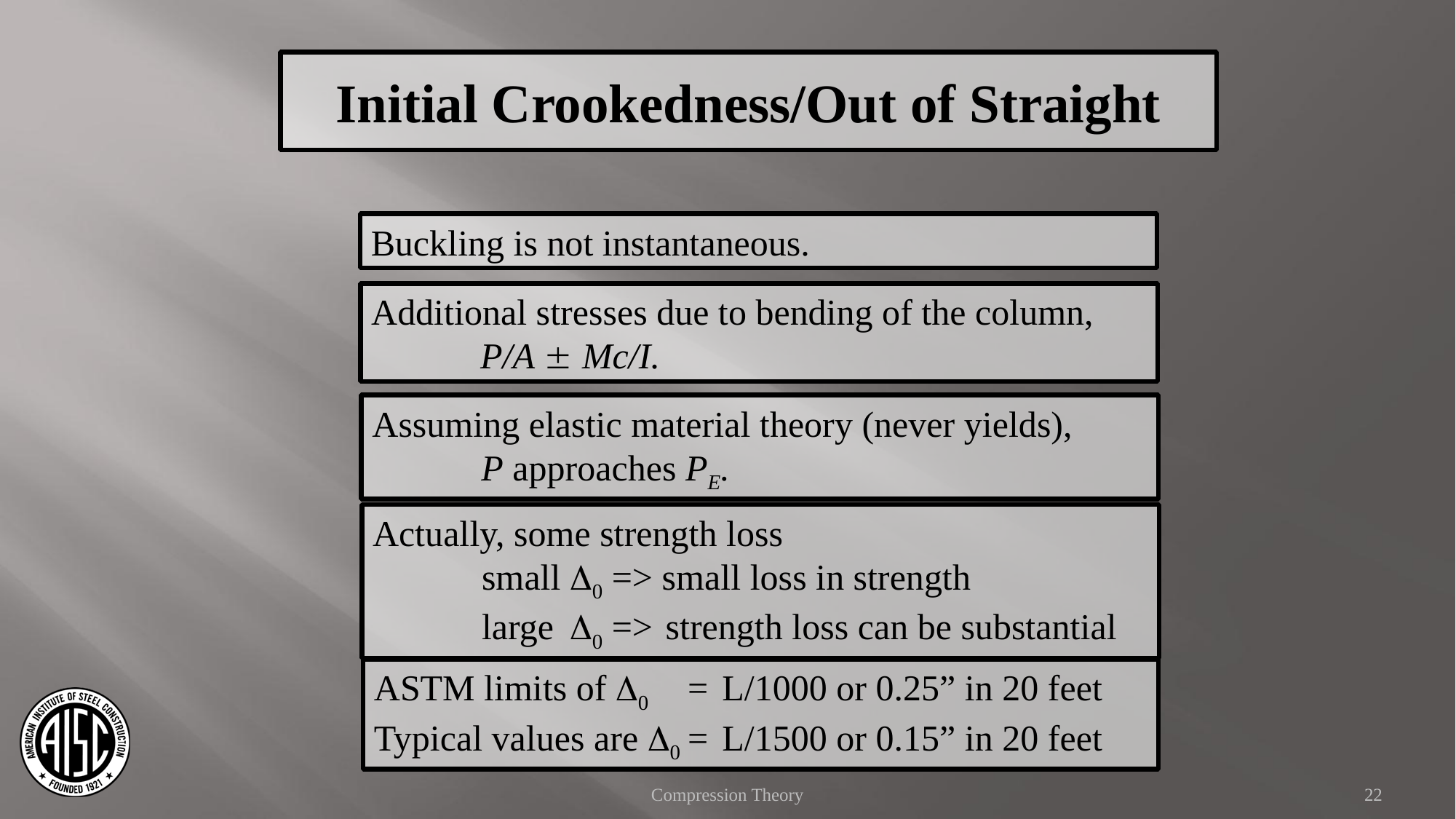

Initial Crookedness/Out of Straight
Buckling is not instantaneous.
Additional stresses due to bending of the column,
	P/A ± Mc/I.
Assuming elastic material theory (never yields),
	P approaches PE.
Actually, some strength loss
	small Δ0 => small loss in strength
	large	Δ0	=>	strength loss can be substantial
ASTM limits of Δ0	=	L/1000 or 0.25” in 20 feet
Typical values are Δ0	=	L/1500 or 0.15” in 20 feet
Compression Theory
22